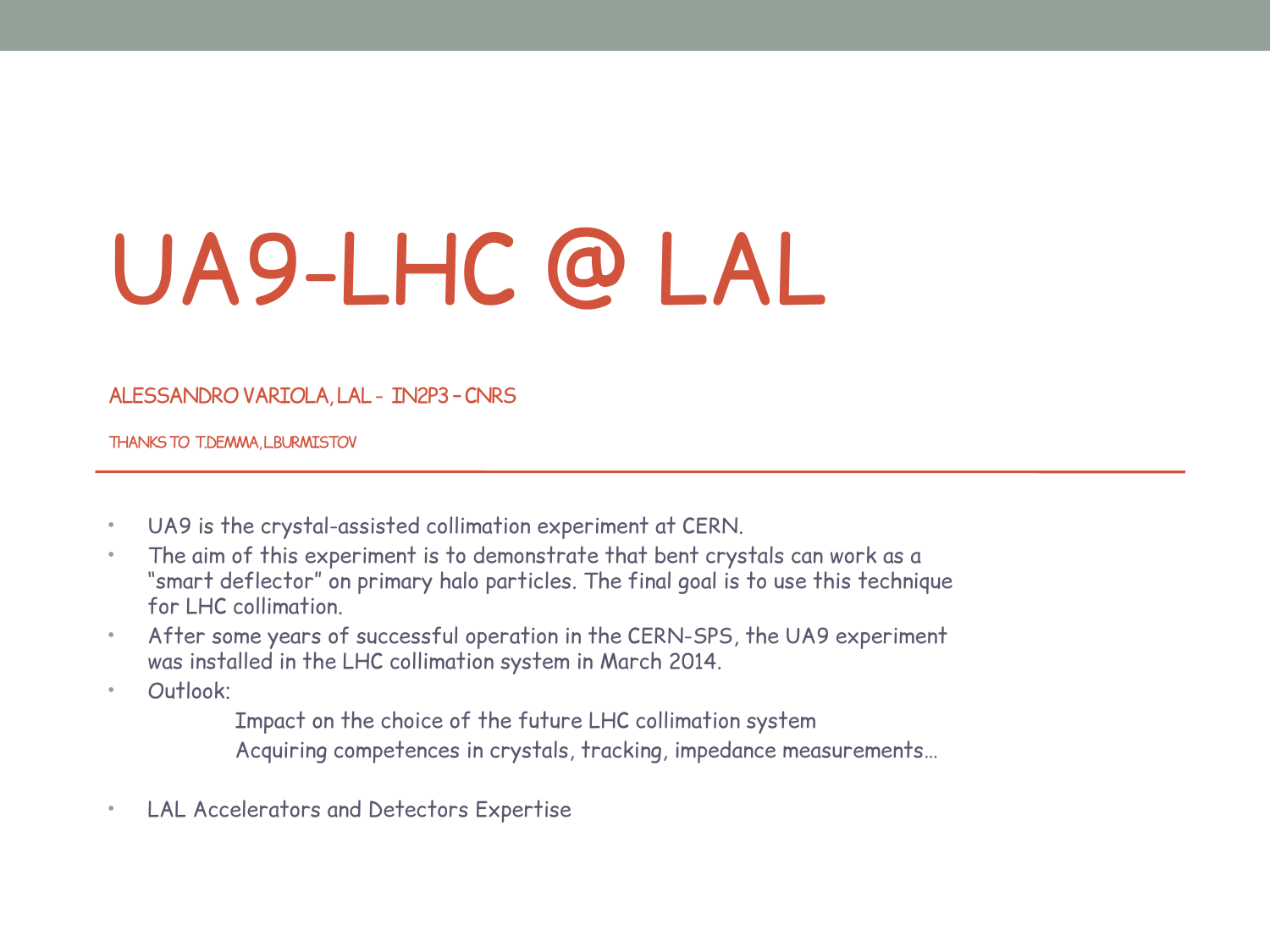

# UA9-LHC @ LAL Alessandro variola, lal -  in2p3 – cnrs Thanks to  T.Demma, L.Burmistov
UA9 is the crystal-assisted collimation experiment at CERN.
The aim of this experiment is to demonstrate that bent crystals can work as a “smart deflector” on primary halo particles. The final goal is to use this technique for LHC collimation.
After some years of successful operation in the CERN-SPS, the UA9 experiment was installed in the LHC collimation system in March 2014.
Outlook:
	Impact on the choice of the future LHC collimation system
	Acquiring competences in crystals, tracking, impedance measurements…

LAL Accelerators and Detectors Expertise